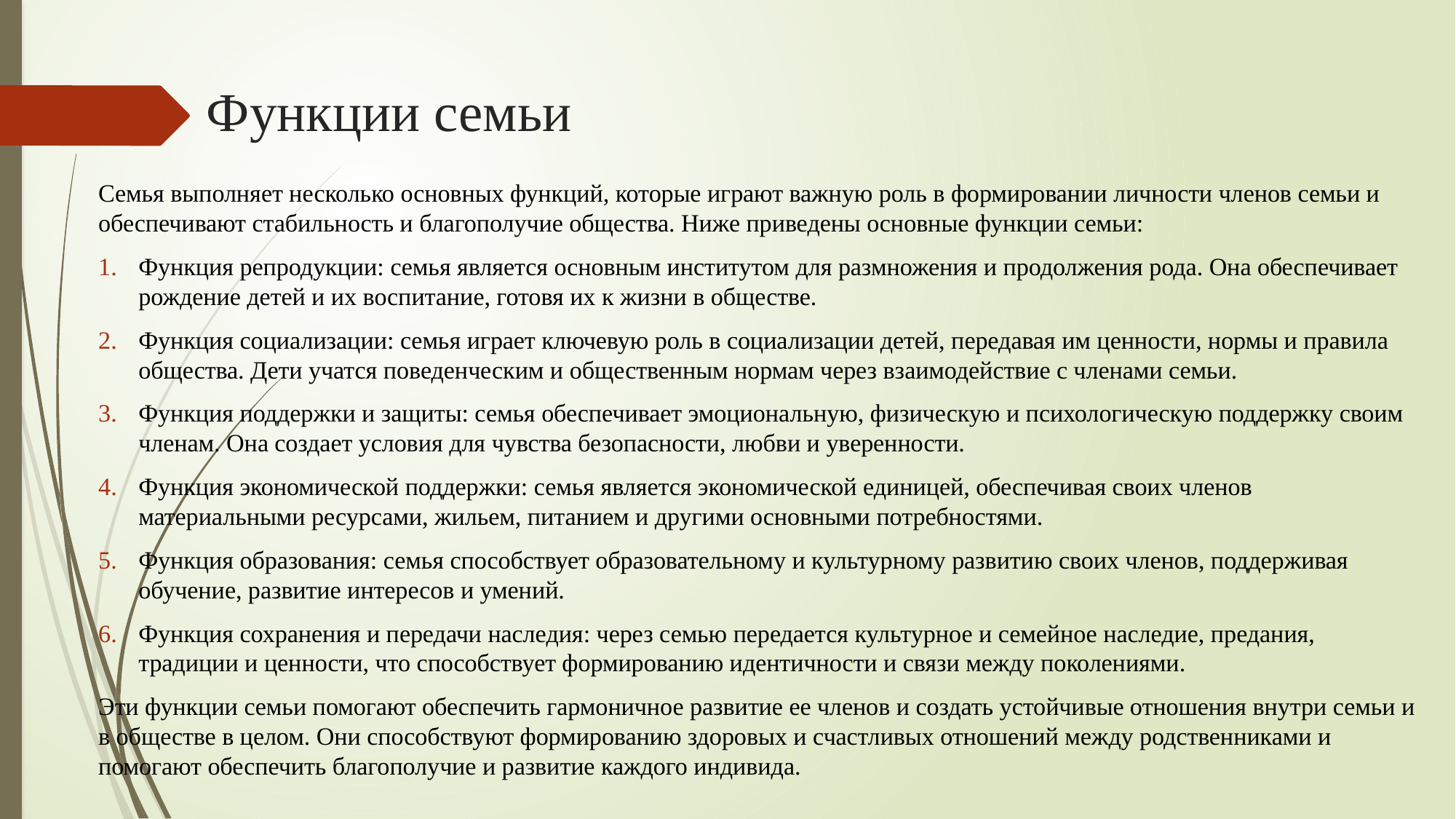

# Функции семьи
Семья выполняет несколько основных функций, которые играют важную роль в формировании личности членов семьи и обеспечивают стабильность и благополучие общества. Ниже приведены основные функции семьи:
Функция репродукции: семья является основным институтом для размножения и продолжения рода. Она обеспечивает рождение детей и их воспитание, готовя их к жизни в обществе.
Функция социализации: семья играет ключевую роль в социализации детей, передавая им ценности, нормы и правила общества. Дети учатся поведенческим и общественным нормам через взаимодействие с членами семьи.
Функция поддержки и защиты: семья обеспечивает эмоциональную, физическую и психологическую поддержку своим членам. Она создает условия для чувства безопасности, любви и уверенности.
Функция экономической поддержки: семья является экономической единицей, обеспечивая своих членов материальными ресурсами, жильем, питанием и другими основными потребностями.
Функция образования: семья способствует образовательному и культурному развитию своих членов, поддерживая обучение, развитие интересов и умений.
Функция сохранения и передачи наследия: через семью передается культурное и семейное наследие, предания, традиции и ценности, что способствует формированию идентичности и связи между поколениями.
Эти функции семьи помогают обеспечить гармоничное развитие ее членов и создать устойчивые отношения внутри семьи и в обществе в целом. Они способствуют формированию здоровых и счастливых отношений между родственниками и помогают обеспечить благополучие и развитие каждого индивида.